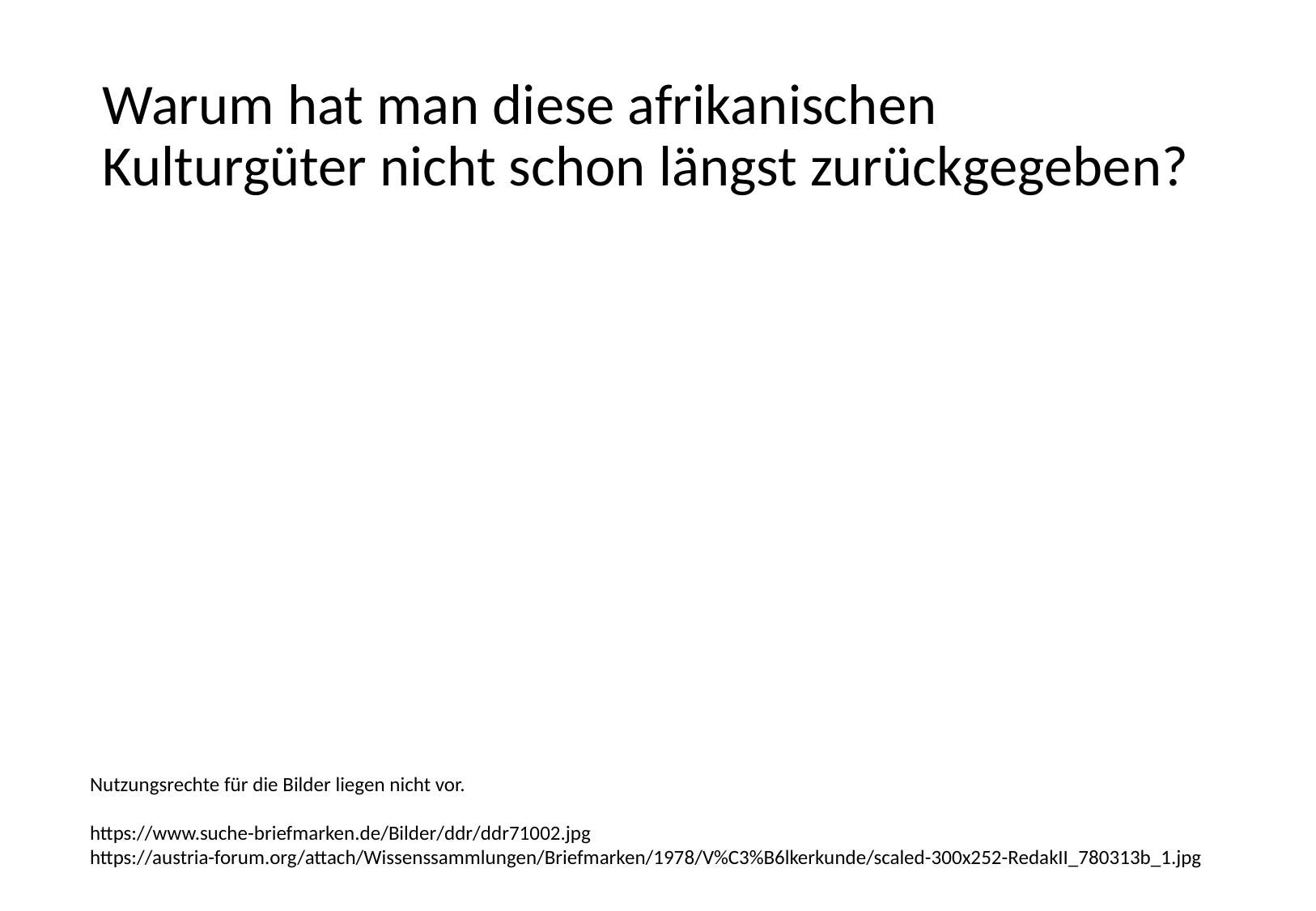

# Warum hat man diese afrikanischen Kulturgüter nicht schon längst zurückgegeben?
Nutzungsrechte für die Bilder liegen nicht vor.

https://www.suche-briefmarken.de/Bilder/ddr/ddr71002.jpg
https://austria-forum.org/attach/Wissenssammlungen/Briefmarken/1978/V%C3%B6lkerkunde/scaled-300x252-RedakII_780313b_1.jpg